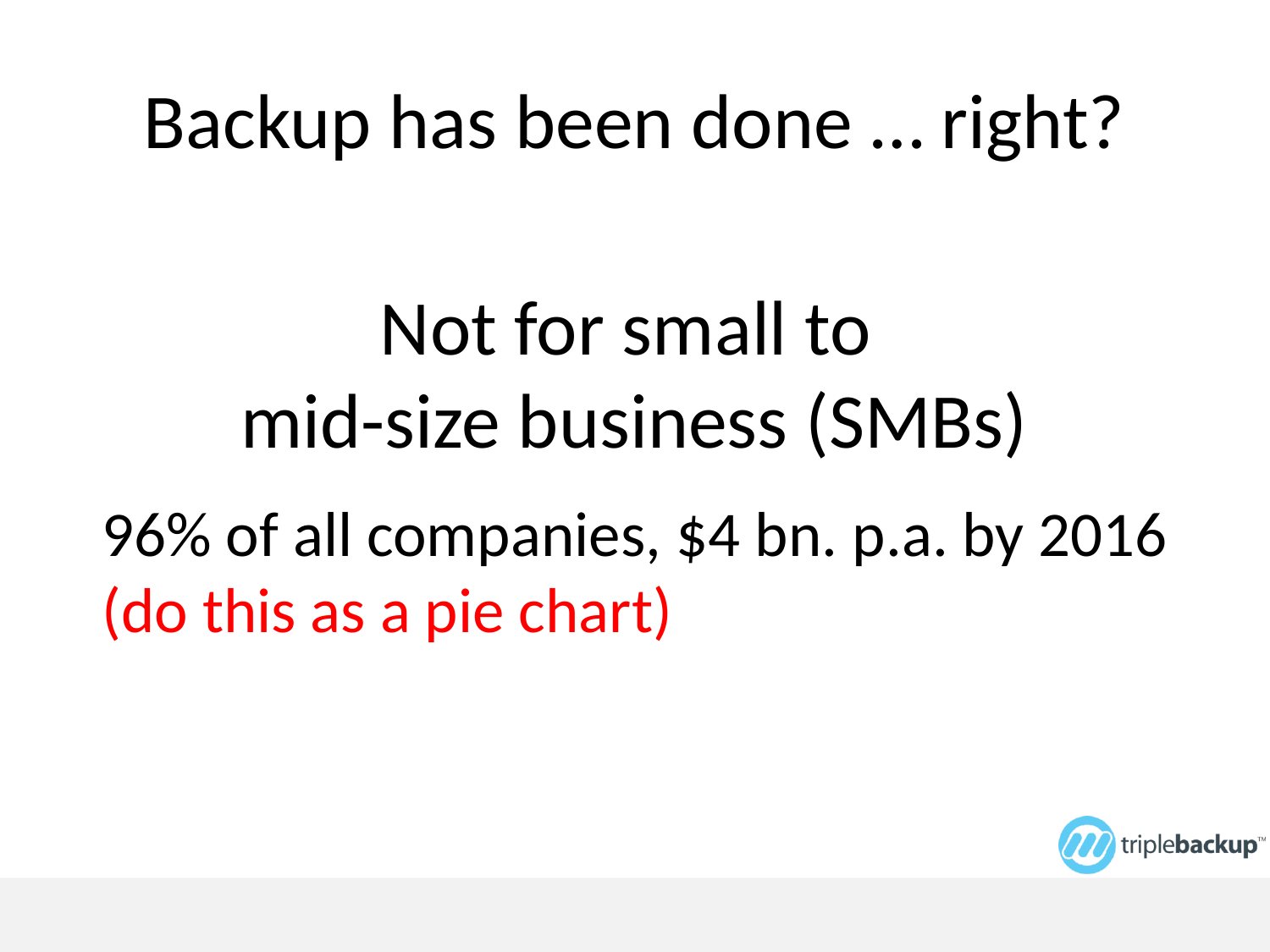

# Backup has been done … right?
Not for small to
mid-size business (SMBs)
96% of all companies, $4 bn. p.a. by 2016
(do this as a pie chart)